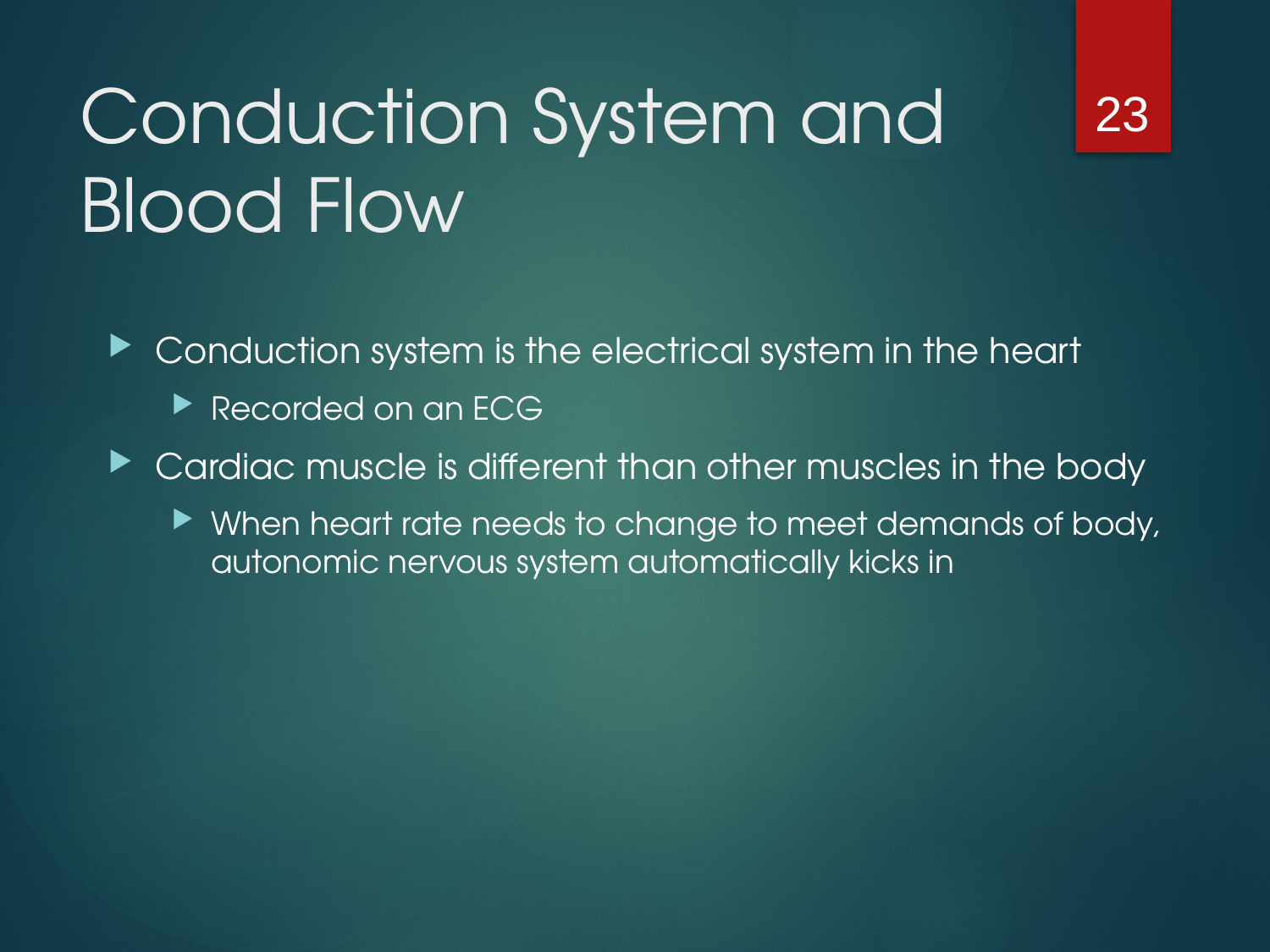

23
# Conduction System and Blood Flow
Conduction system is the electrical system in the heart
Recorded on an ECG
Cardiac muscle is different than other muscles in the body
When heart rate needs to change to meet demands of body, autonomic nervous system automatically kicks in